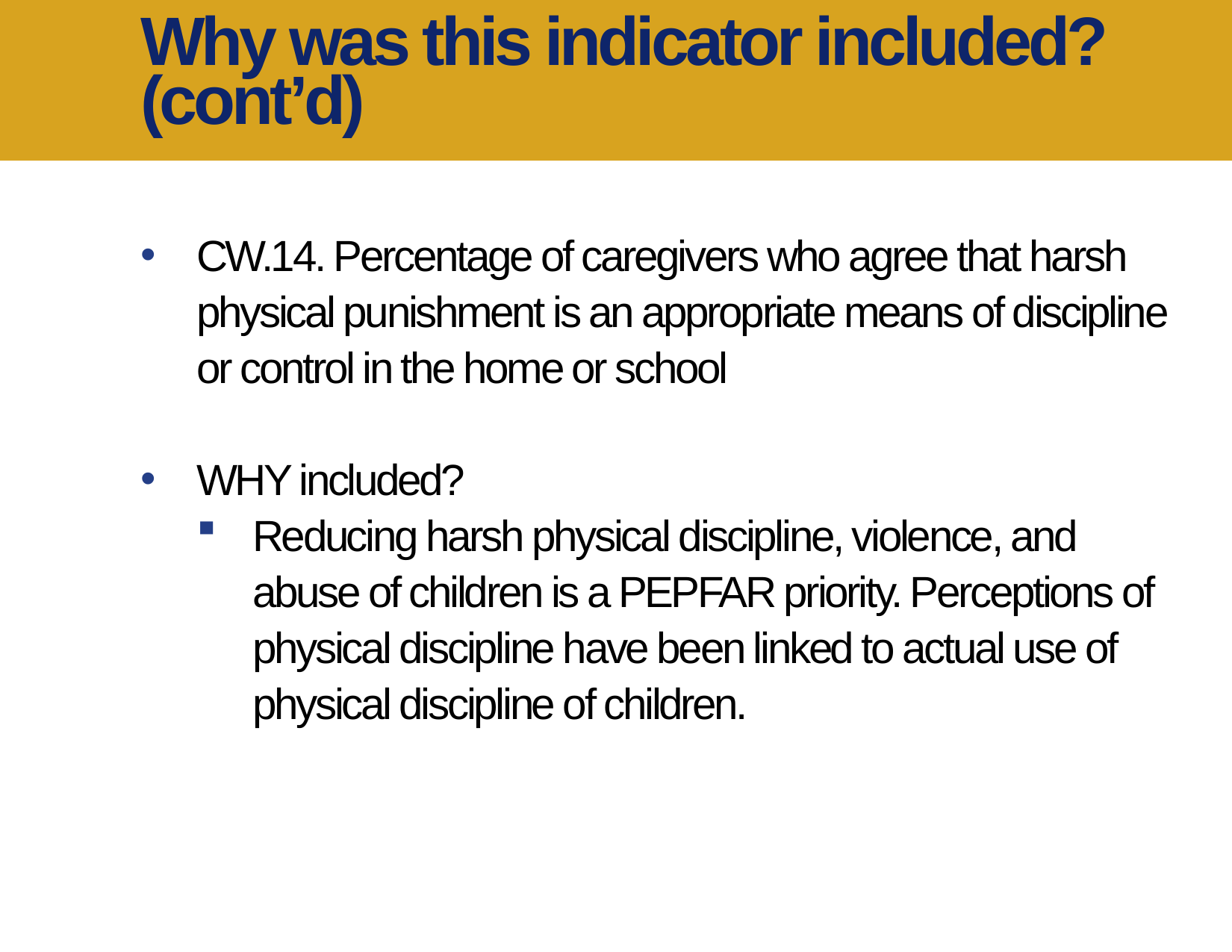

Why was this indicator included?
(cont’d)
CW.14. Percentage of caregivers who agree that harsh physical punishment is an appropriate means of discipline or control in the home or school

WHY included?
Reducing harsh physical discipline, violence, and abuse of children is a PEPFAR priority. Perceptions of physical discipline have been linked to actual use of physical discipline of children.